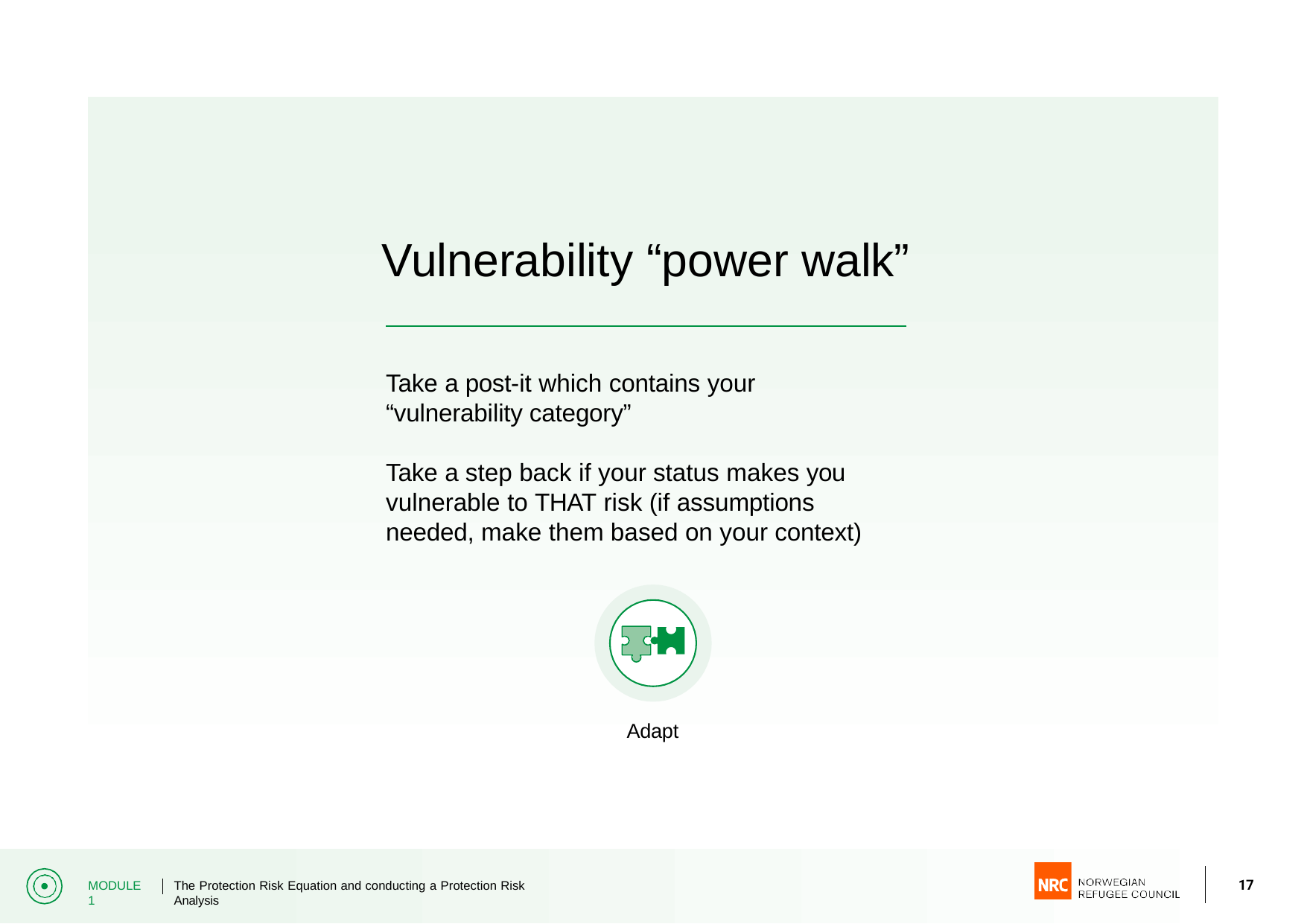

# Vulnerability “power walk”

Take a post-it which contains your
“vulnerability category”
Take a step back if your status makes you vulnerable to THAT risk (if assumptions needed, make them based on your context)

Adapt
17
MODULE 1
The Protection Risk Equation and conducting a Protection Risk Analysis